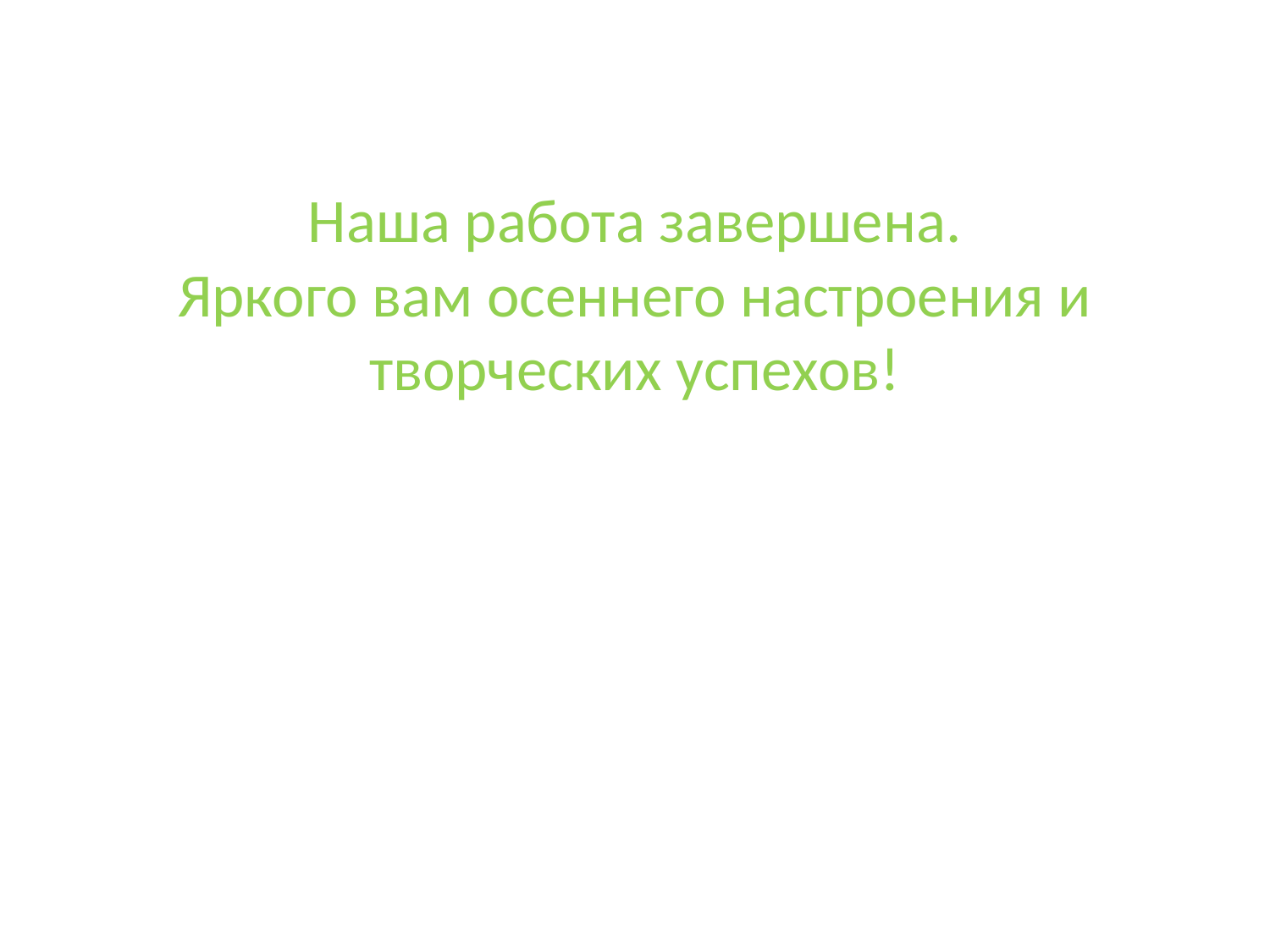

Наша работа завершена.
Яркого вам осеннего настроения и творческих успехов!